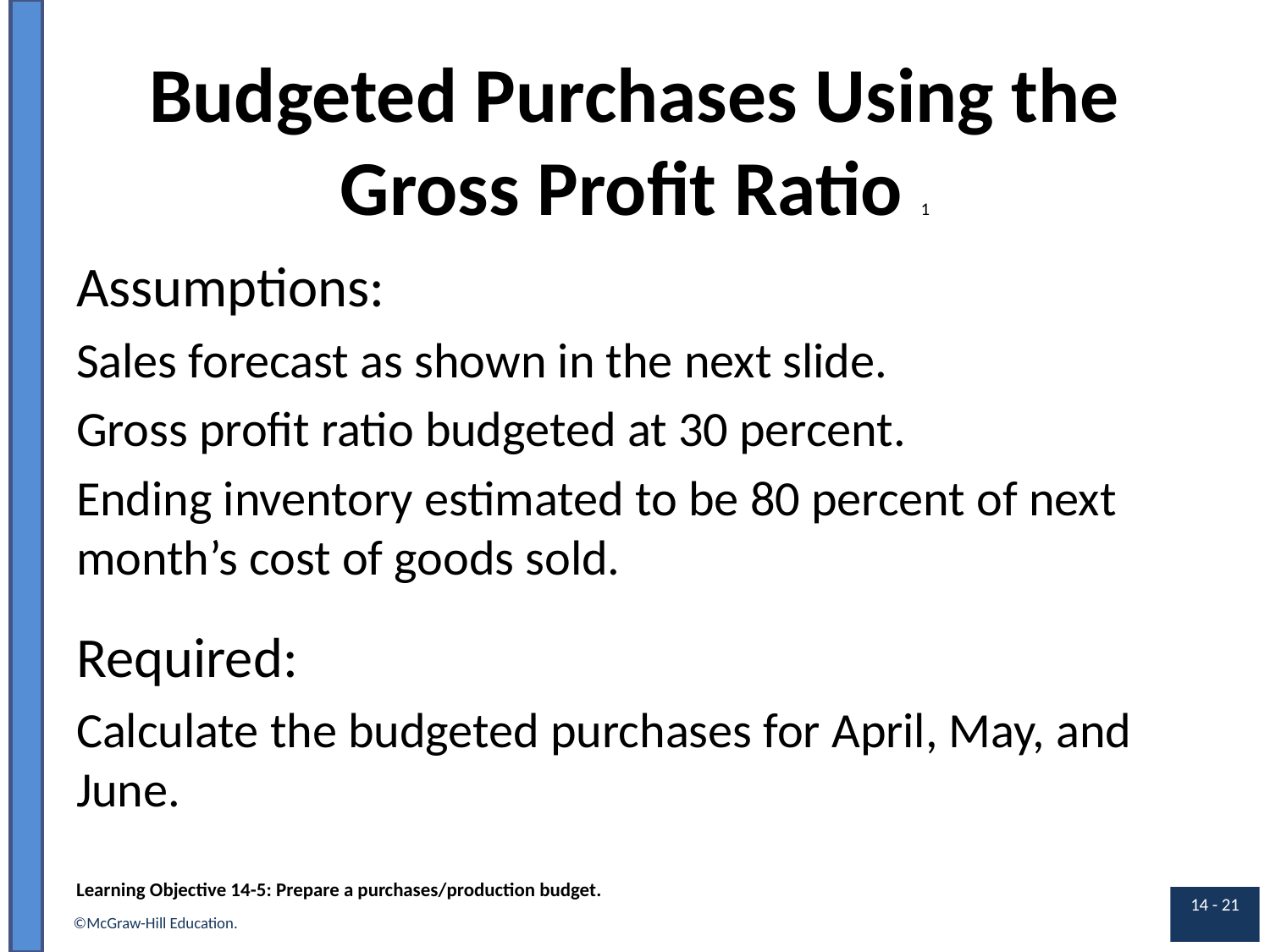

# Budgeted Purchases Using the Gross Profit Ratio 1
Assumptions:
Sales forecast as shown in the next slide.
Gross profit ratio budgeted at 30 percent.
Ending inventory estimated to be 80 percent of next month’s cost of goods sold.
Required:
Calculate the budgeted purchases for April, May, and June.
Learning Objective 14-5: Prepare a purchases/production budget.